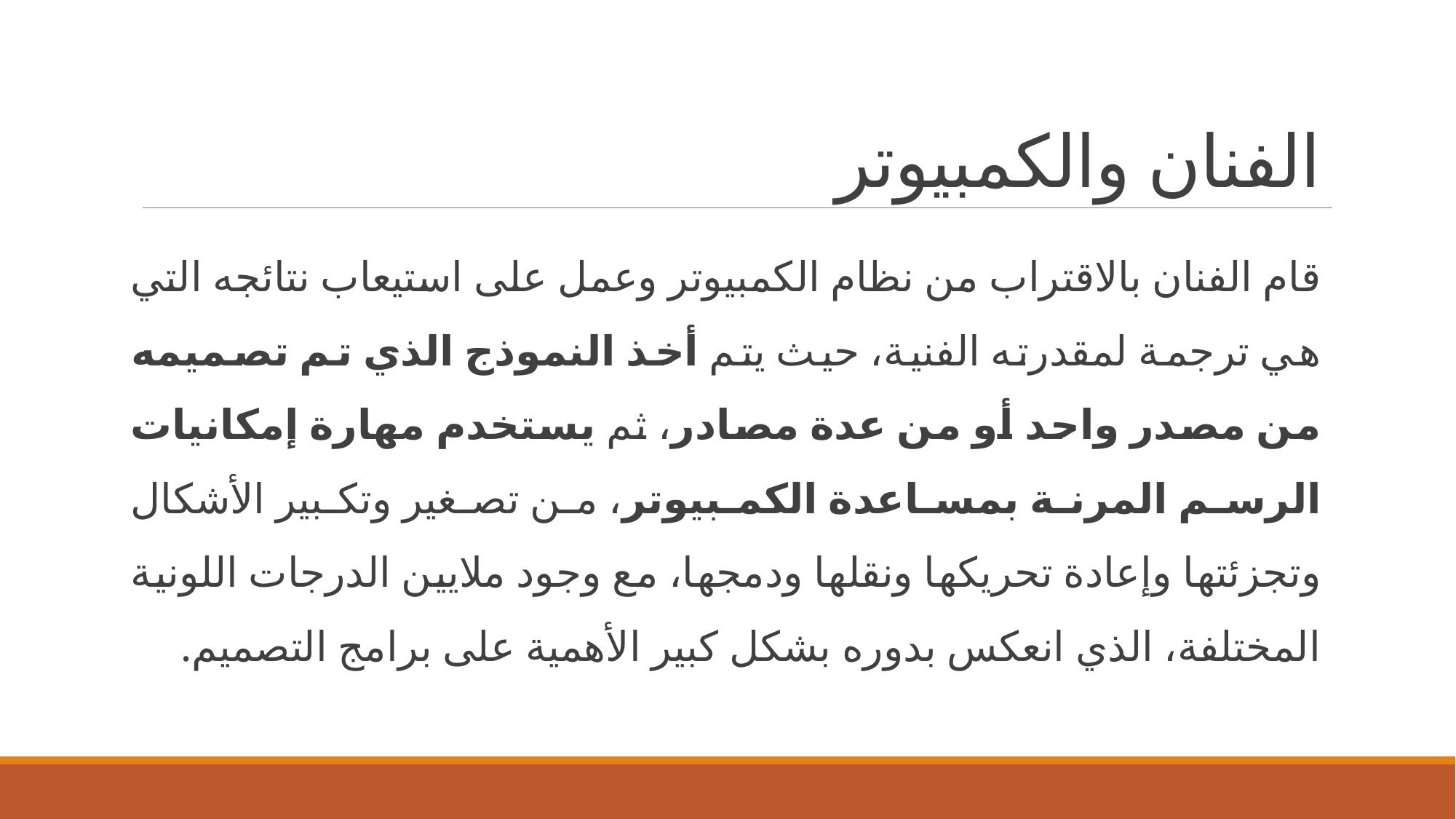

# الفنان والكمبيوتر
قام الفنان بالاقتراب من نظام الكمبيوتر وعمل على استيعاب نتائجه التي هي ترجمة لمقدرته الفنية، حيث يتم أخذ النموذج الذي تم تصميمه من مصدر واحد أو من عدة مصادر، ثم يستخدم مهارة إمكانيات الرسم المرنة بمساعدة الكمبيوتر، من تصغير وتكبير الأشكال وتجزئتها وإعادة تحريكها ونقلها ودمجها، مع وجود ملايين الدرجات اللونية المختلفة، الذي انعكس بدوره بشكل كبير الأهمية على برامج التصميم.